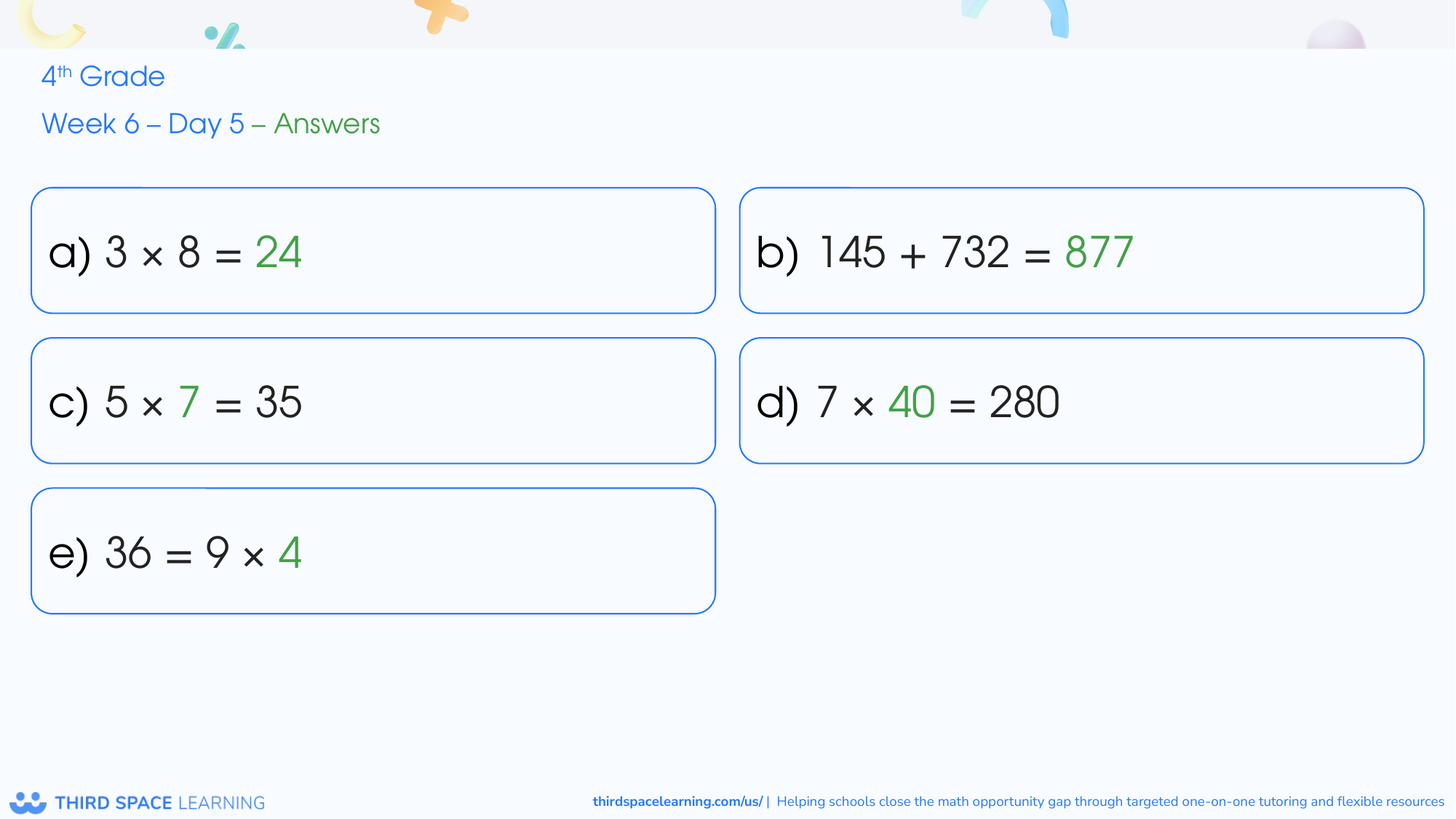

4th Grade
Week 6 – Day 5 – Answers
3 × 8 = 24
145 + 732 = 877
5 × 7 = 35
7 × 40 = 280
36 = 9 × 4